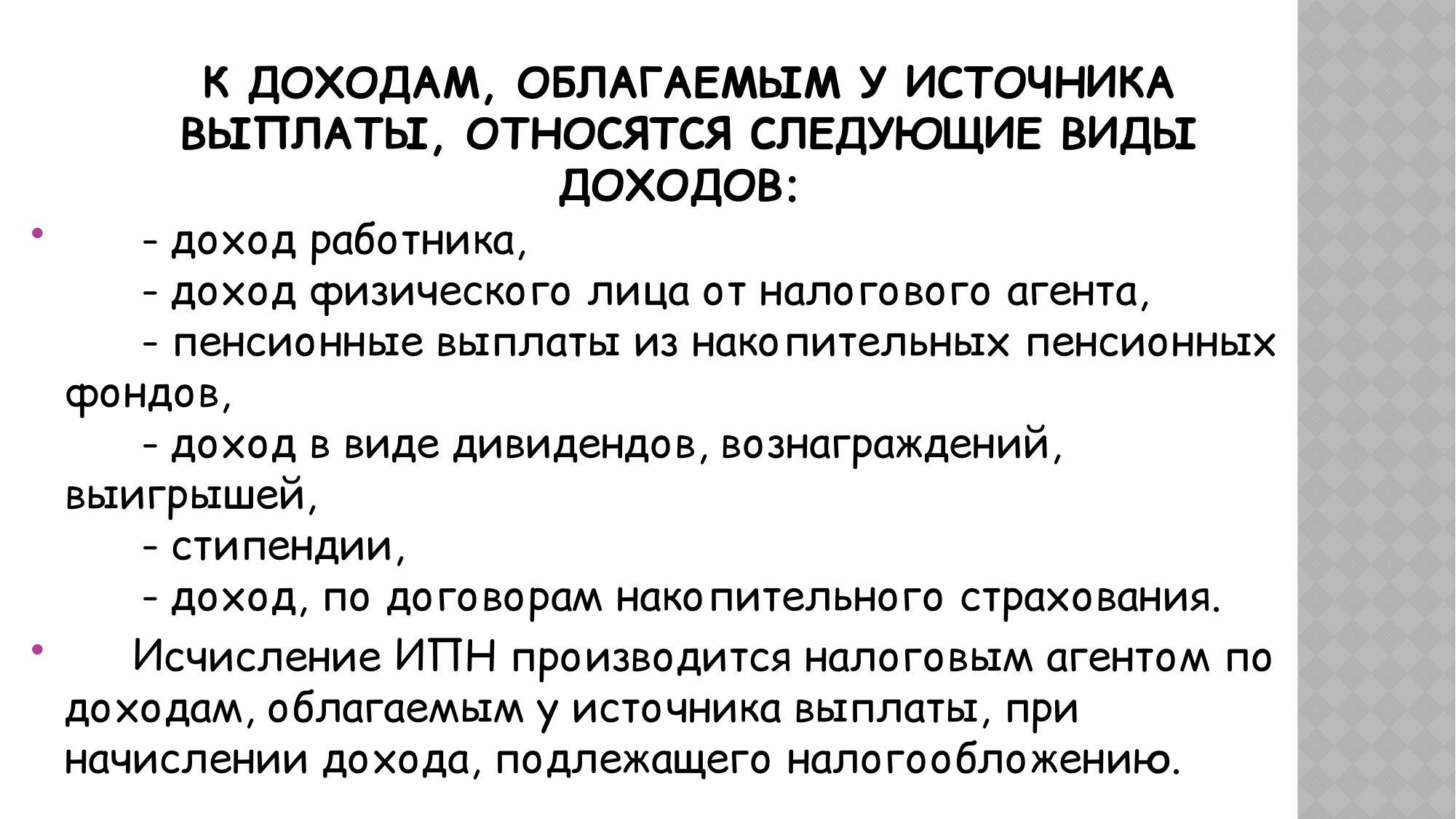

# К доходам, облагаемым у источника выплаты, относятся следующие виды доходов:
      - доход работника,
      - доход физического лица от налогового агента,
      - пенсионные выплаты из накопительных пенсионных фондов,
      - доход в виде дивидендов, вознаграждений, выигрышей,
      - стипендии,
      - доход, по договорам накопительного страхования.
      Исчисление ИПН производится налоговым агентом по доходам, облагаемым у источника выплаты, при начислении дохода, подлежащего налогообложению.